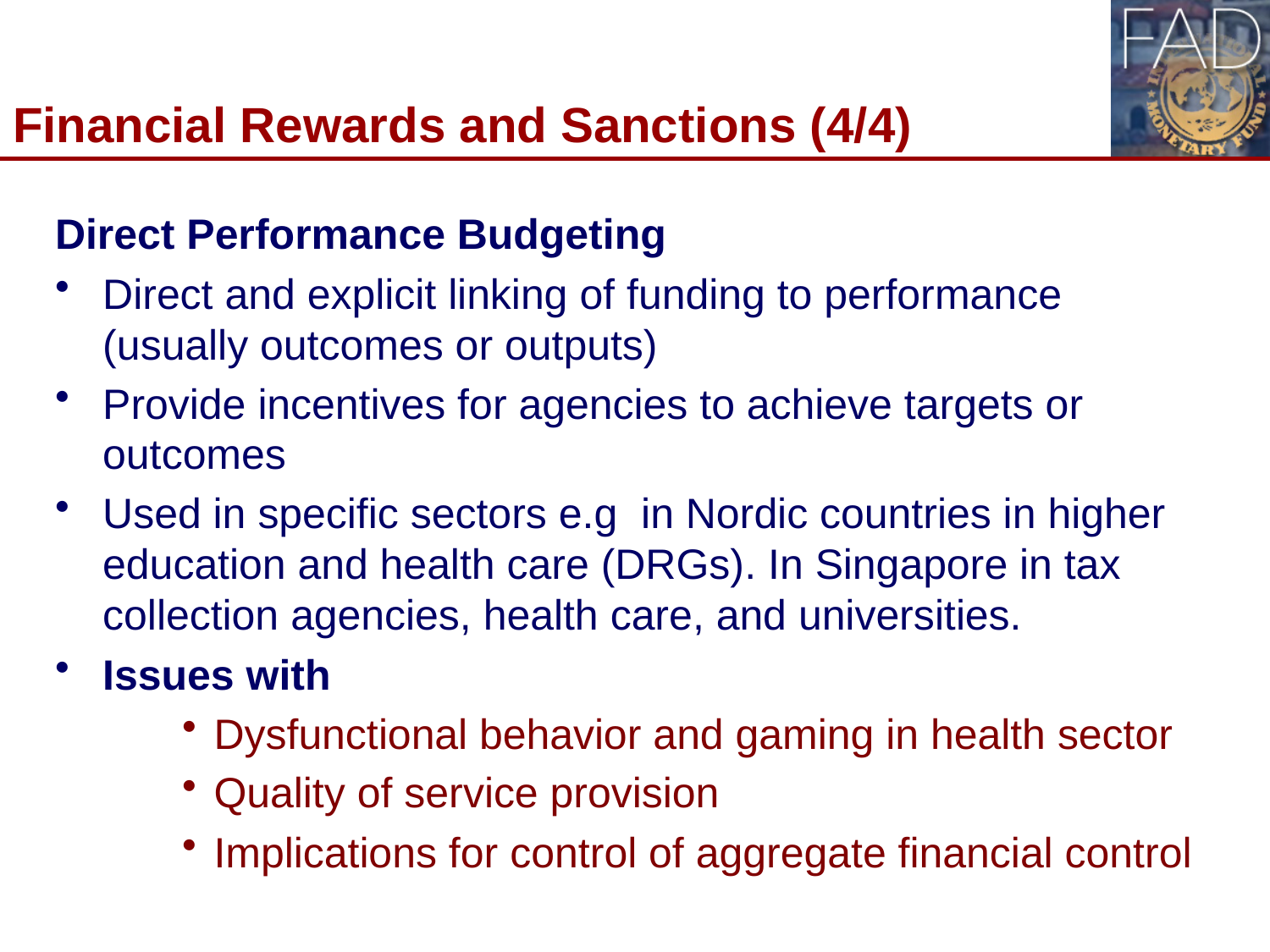

# Financial Rewards and Sanctions (4/4)
Direct Performance Budgeting
Direct and explicit linking of funding to performance (usually outcomes or outputs)
Provide incentives for agencies to achieve targets or outcomes
Used in specific sectors e.g  in Nordic countries in higher education and health care (DRGs). In Singapore in tax collection agencies, health care, and universities.
Issues with
Dysfunctional behavior and gaming in health sector
Quality of service provision
Implications for control of aggregate financial control

14